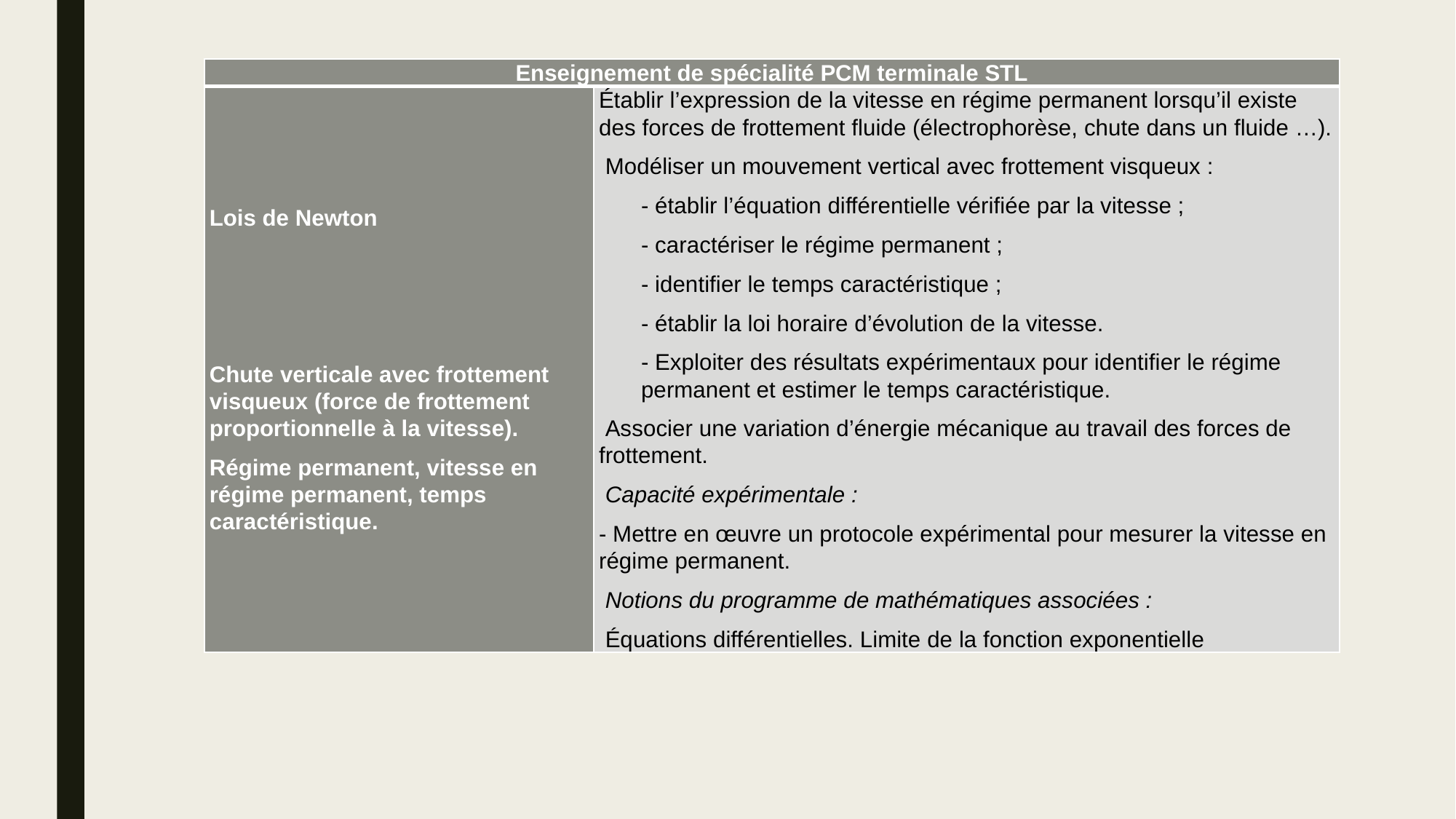

| Enseignement de spécialité PCM terminale STL |  |
| --- | --- |
| Lois de Newton       Chute verticale avec frottement visqueux (force de frottement proportionnelle à la vitesse). Régime permanent, vitesse en régime permanent, temps caractéristique. | Établir l’expression de la vitesse en régime permanent lorsqu’il existe des forces de frottement fluide (électrophorèse, chute dans un fluide …).  Modéliser un mouvement vertical avec frottement visqueux : - établir l’équation différentielle vérifiée par la vitesse ; - caractériser le régime permanent ; - identifier le temps caractéristique ; - établir la loi horaire d’évolution de la vitesse. - Exploiter des résultats expérimentaux pour identifier le régime permanent et estimer le temps caractéristique.  Associer une variation d’énergie mécanique au travail des forces de frottement.  Capacité expérimentale : - Mettre en œuvre un protocole expérimental pour mesurer la vitesse en régime permanent.  Notions du programme de mathématiques associées : Équations différentielles. Limite de la fonction exponentielle |